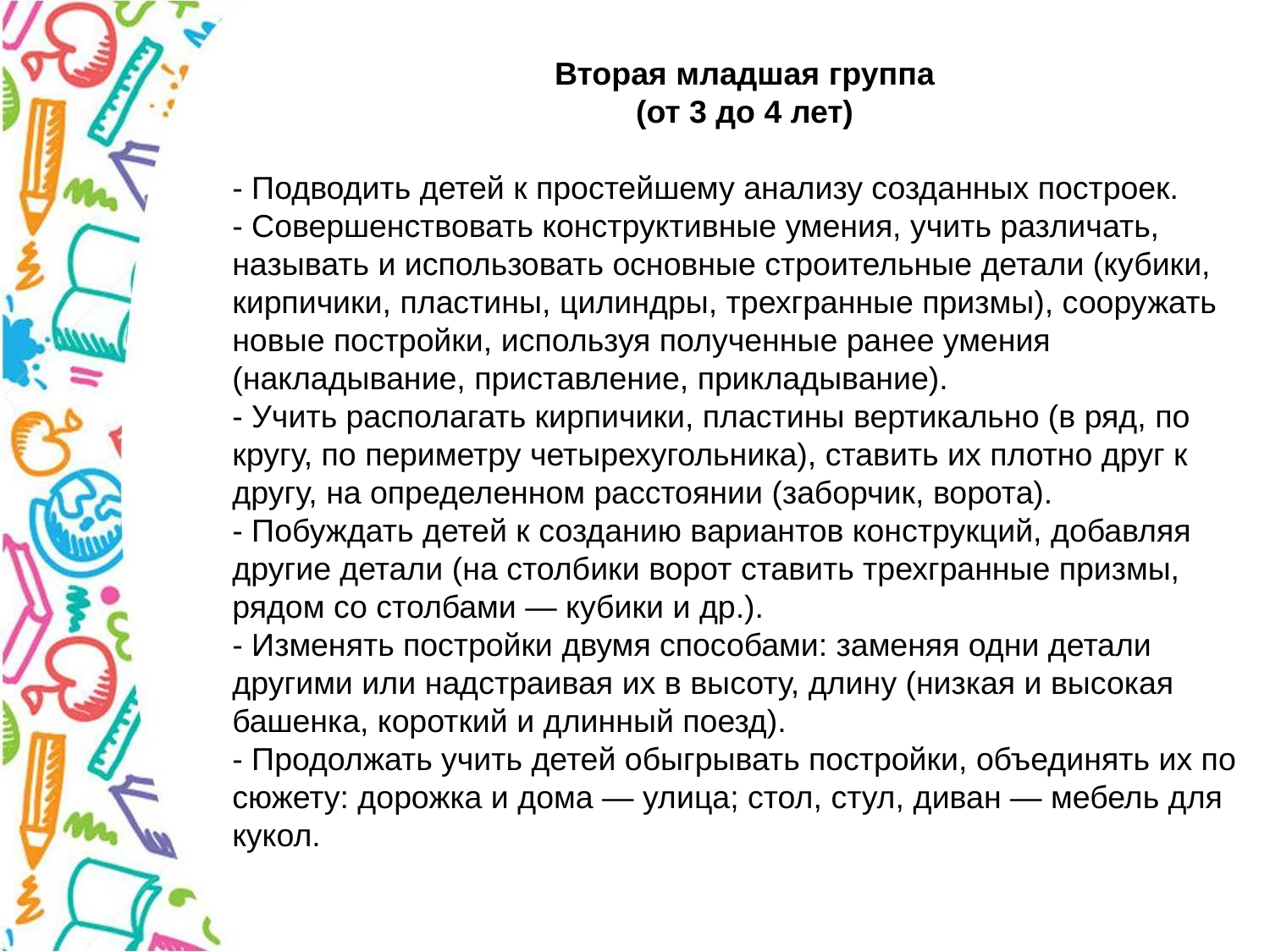

Вторая младшая группа
(от 3 до 4 лет)

- Подводить детей к простейшему анализу созданных построек.
- Совершенствовать конструктивные умения, учить различать, называть и использовать основные строительные детали (кубики, кирпичики, пластины, цилиндры, трехгранные призмы), сооружать новые постройки, используя полученные ранее умения (накладывание, приставление, прикладывание).
- Учить располагать кирпичики, пластины вертикально (в ряд, по кругу, по периметру четырехугольника), ставить их плотно друг к другу, на определенном расстоянии (заборчик, ворота).
- Побуждать детей к созданию вариантов конструкций, добавляя другие детали (на столбики ворот ставить трехгранные призмы, рядом со столбами — кубики и др.).
- Изменять постройки двумя способами: заменяя одни детали другими или надстраивая их в высоту, длину (низкая и высокая башенка, короткий и длинный поезд).
- Продолжать учить детей обыгрывать постройки, объединять их по сюжету: дорожка и дома — улица; стол, стул, диван — мебель для кукол.